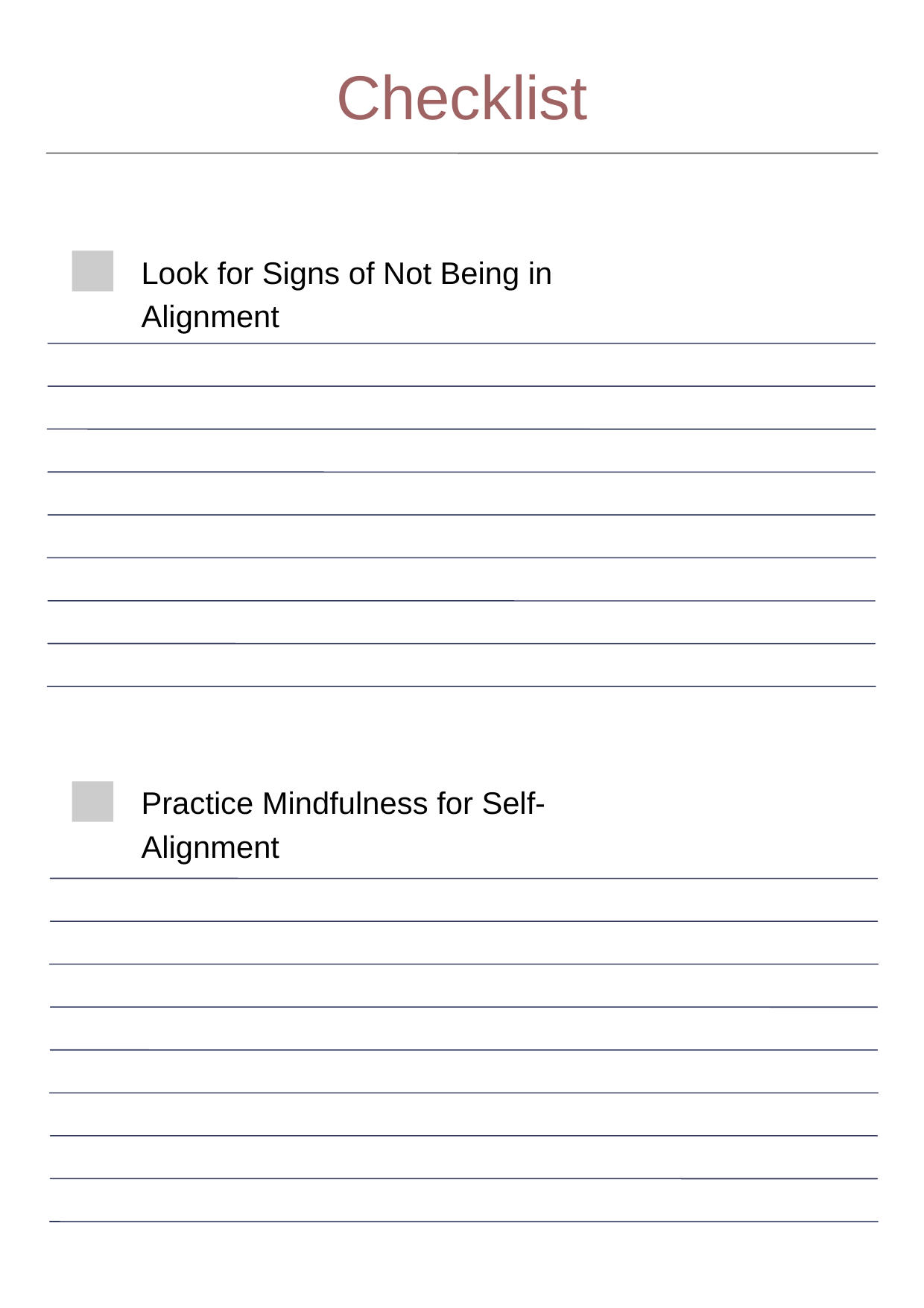

Checklist

Look for Signs of Not Being in Alignment

Practice Mindfulness for Self-Alignment